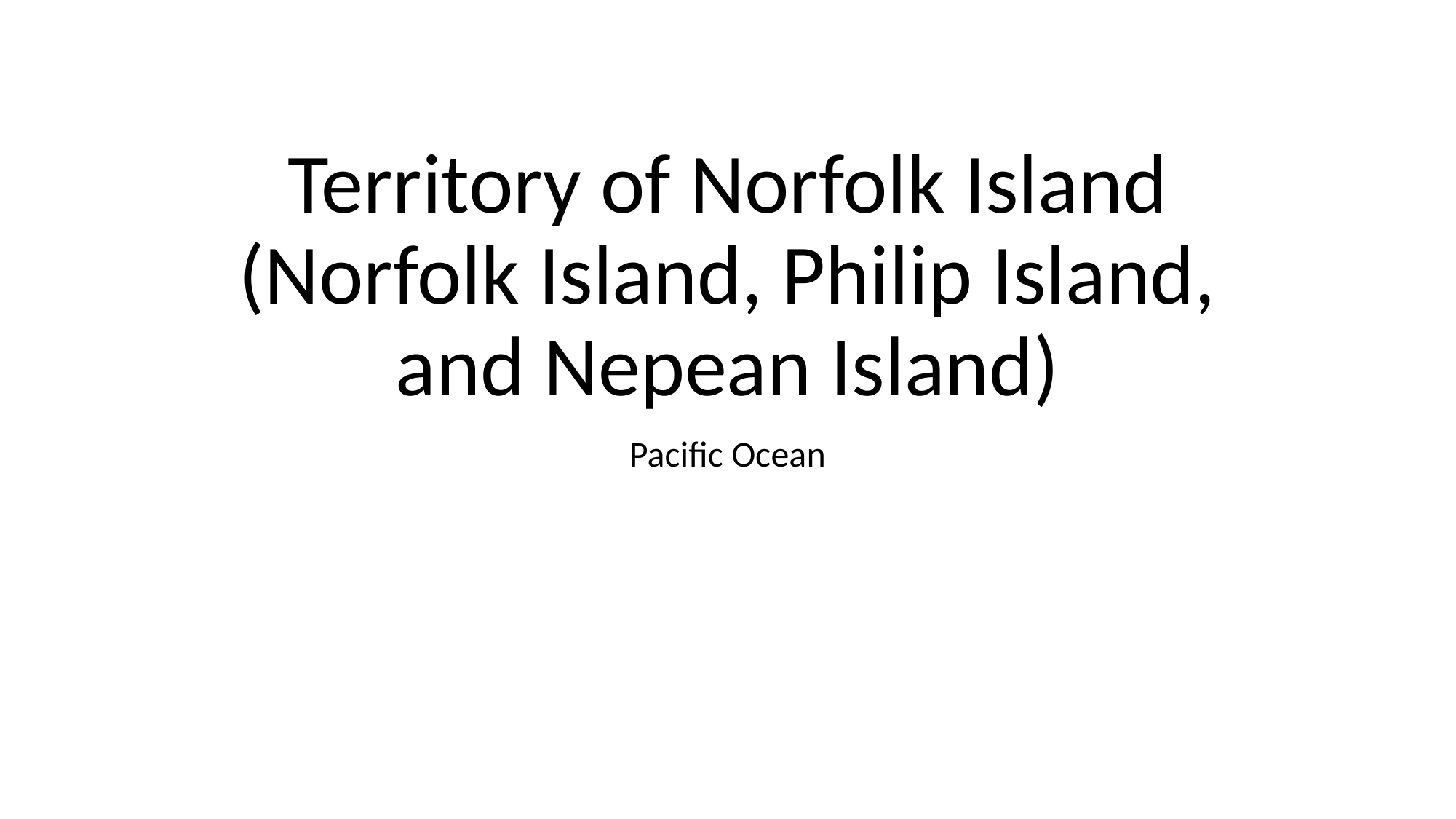

# Territory of Norfolk Island (Norfolk Island, Philip Island, and Nepean Island)
Pacific Ocean